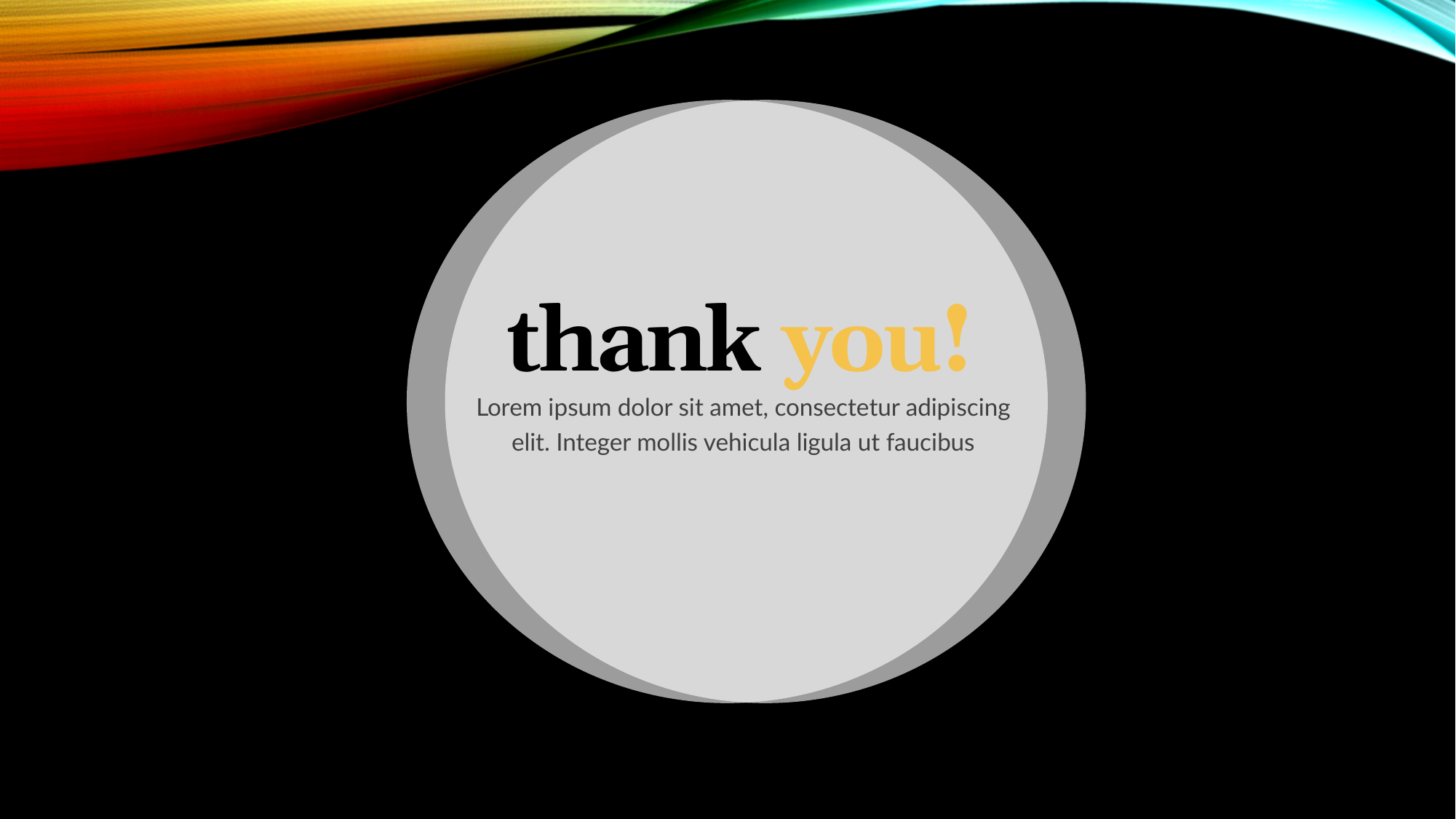

thank you!
Lorem ipsum dolor sit amet, consectetur adipiscing elit. Integer mollis vehicula ligula ut faucibus